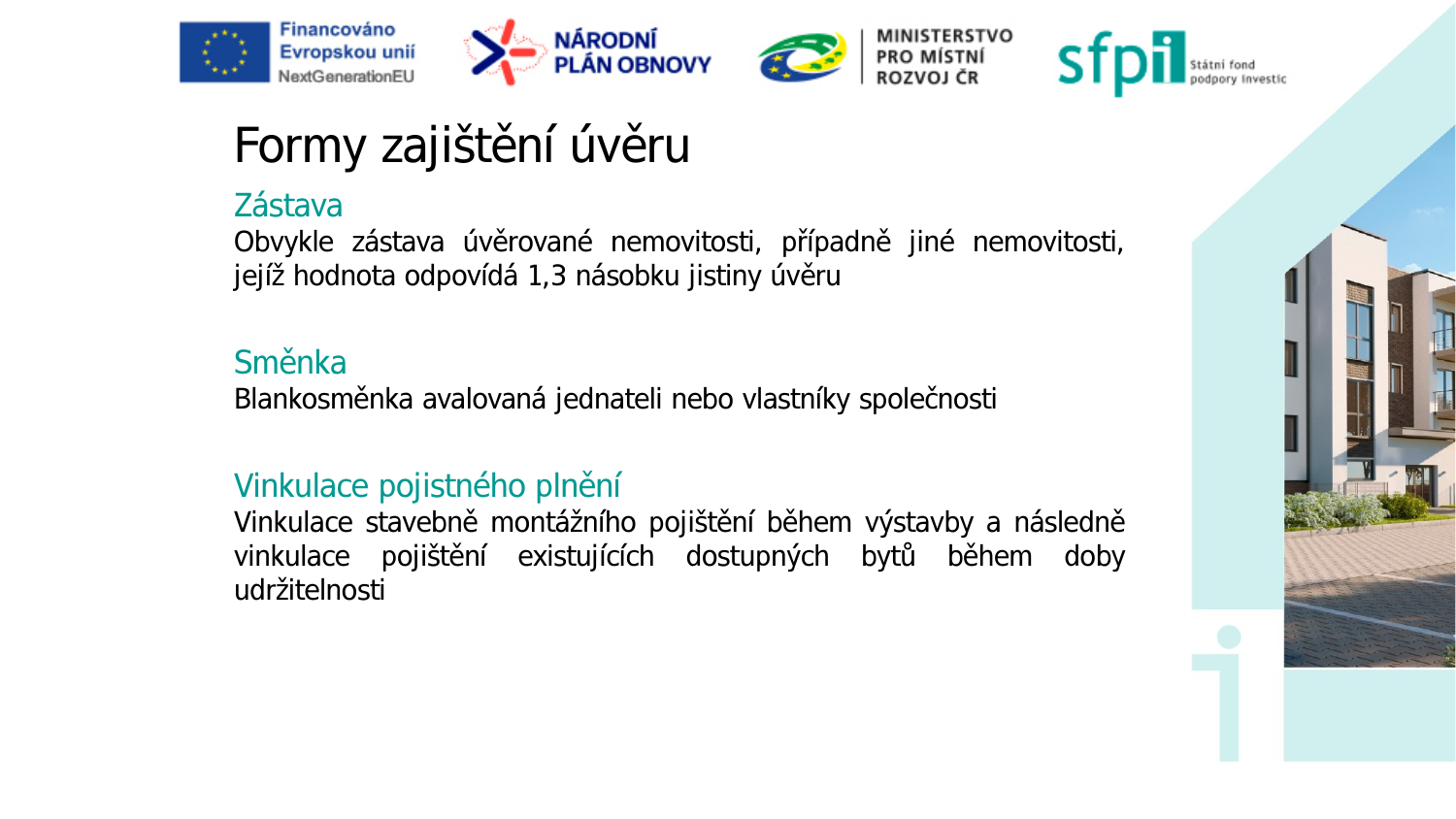

# Formy zajištění úvěru
Zástava
Obvykle zástava úvěrované nemovitosti, případně jiné nemovitosti, jejíž hodnota odpovídá 1,3 násobku jistiny úvěru

Směnka
Blankosměnka avalovaná jednateli nebo vlastníky společnosti

Vinkulace pojistného plnění
Vinkulace stavebně montážního pojištění během výstavby a následně vinkulace pojištění existujících dostupných bytů během doby udržitelnosti